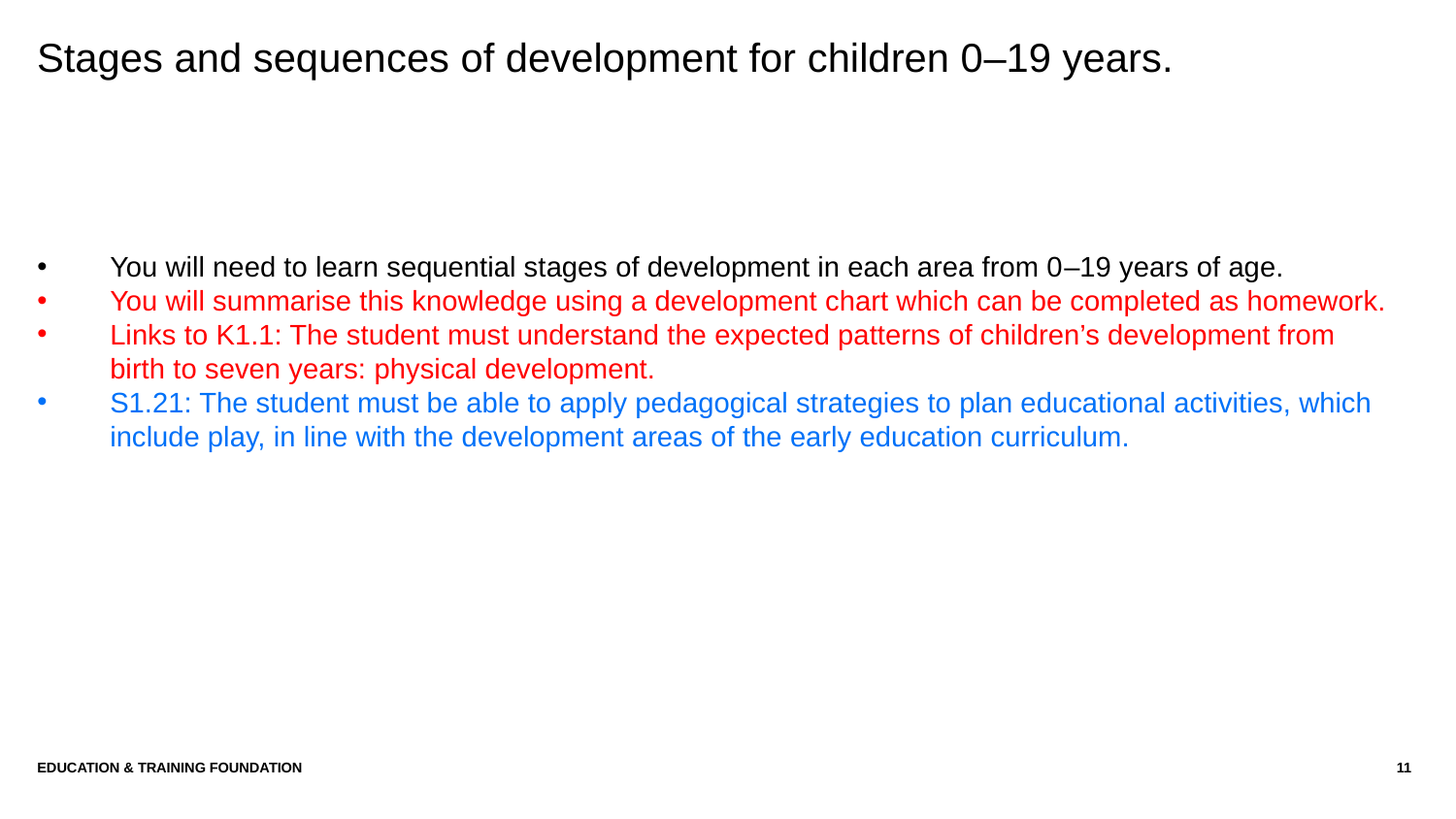

# Stages and sequences of development for children 0–19 years.
You will need to learn sequential stages of development in each area from 0–19 years of age.
You will summarise this knowledge using a development chart which can be completed as homework.
Links to K1.1: The student must understand the expected patterns of children’s development from birth to seven years: physical development.
S1.21: The student must be able to apply pedagogical strategies to plan educational activities, which include play, in line with the development areas of the early education curriculum.

Education & Training Foundation
11